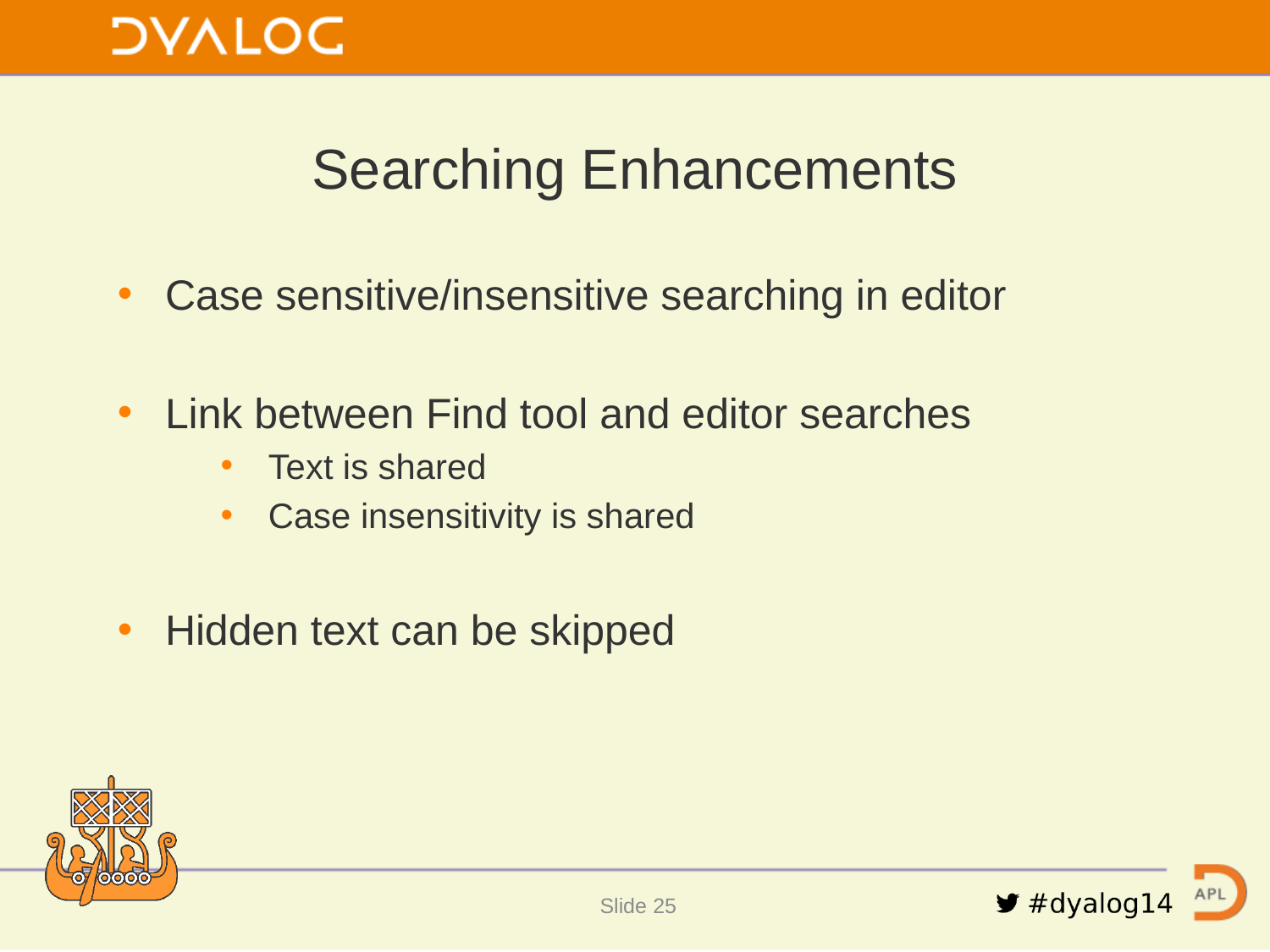

Searching Enhancements

Case sensitive/insensitive searching in editor

Link between Find tool and editor searches
Text is shared
Case insensitivity is shared

Hidden text can be skipped

Slide 25